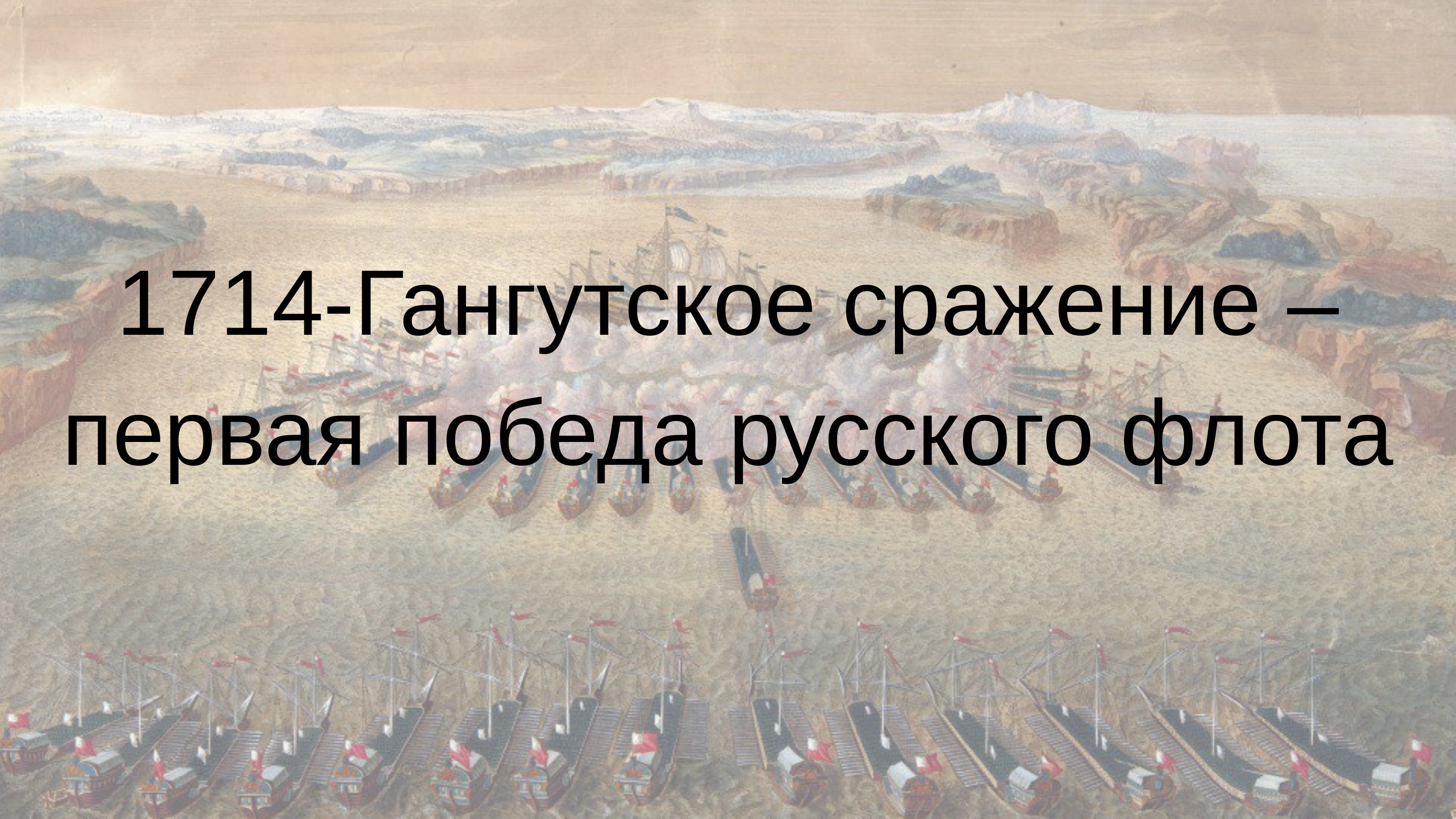

1714-Гангутское сражение – первая победа русского флота